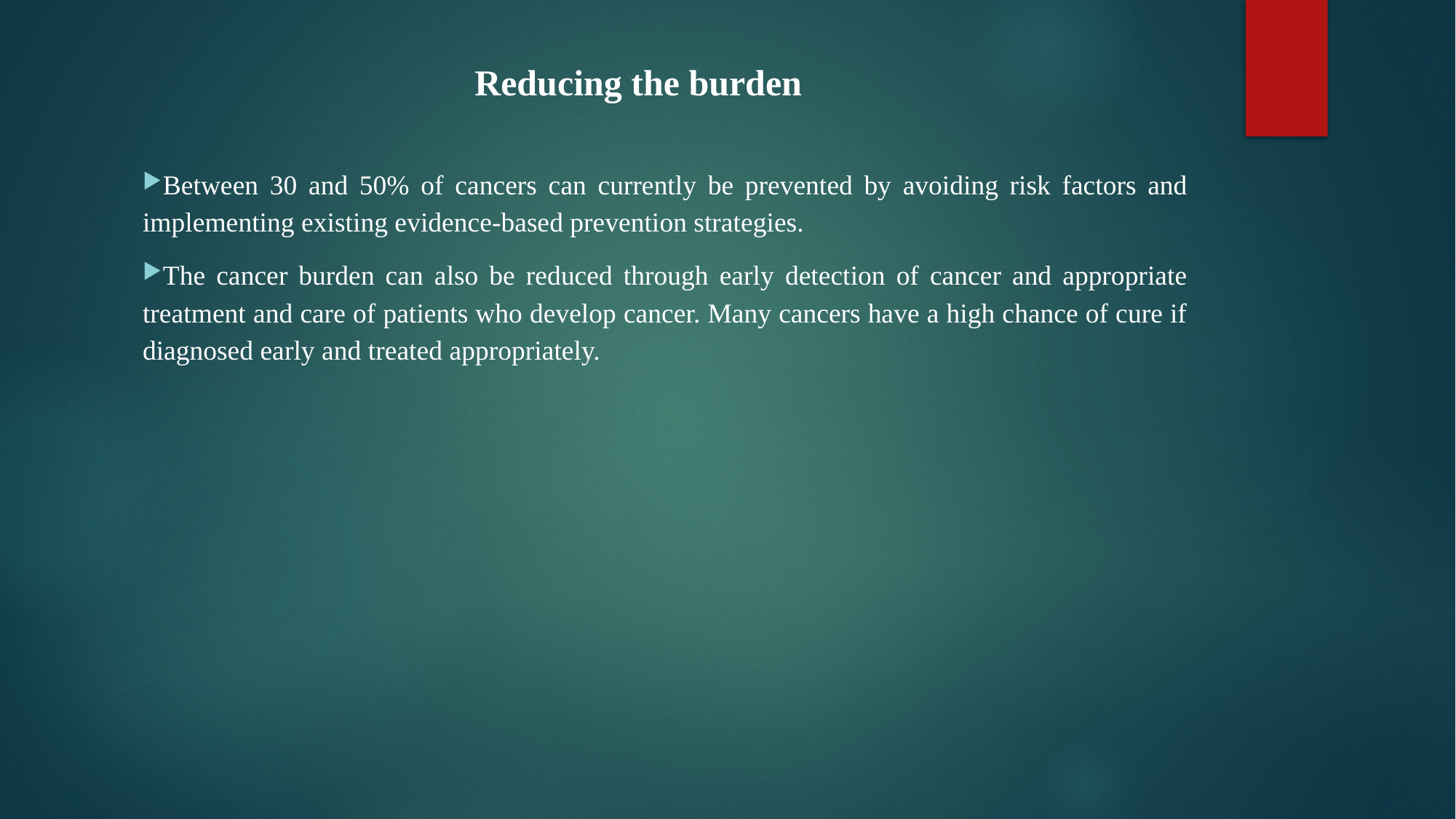

# Reducing the burden
Between 30 and 50% of cancers can currently be prevented by avoiding risk factors and implementing existing evidence-based prevention strategies.
The cancer burden can also be reduced through early detection of cancer and appropriate treatment and care of patients who develop cancer. Many cancers have a high chance of cure if diagnosed early and treated appropriately.